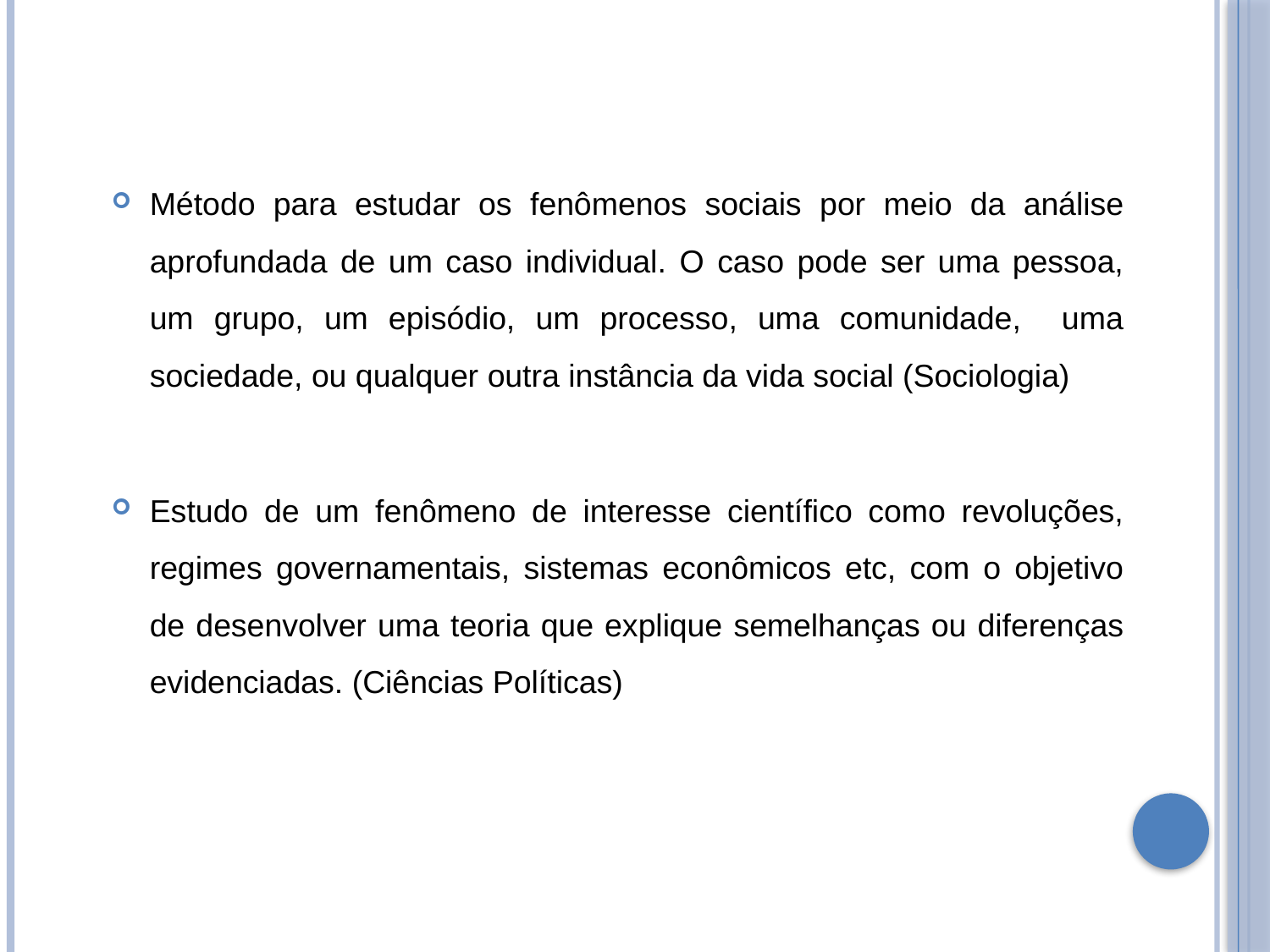

Método para estudar os fenômenos sociais por meio da análise aprofundada de um caso individual. O caso pode ser uma pessoa, um grupo, um episódio, um processo, uma comunidade,  uma sociedade, ou qualquer outra instância da vida social (Sociologia)

Estudo de um fenômeno de interesse científico como revoluções, regimes governamentais, sistemas econômicos etc, com o objetivo de desenvolver uma teoria que explique semelhanças ou diferenças evidenciadas. (Ciências Políticas)